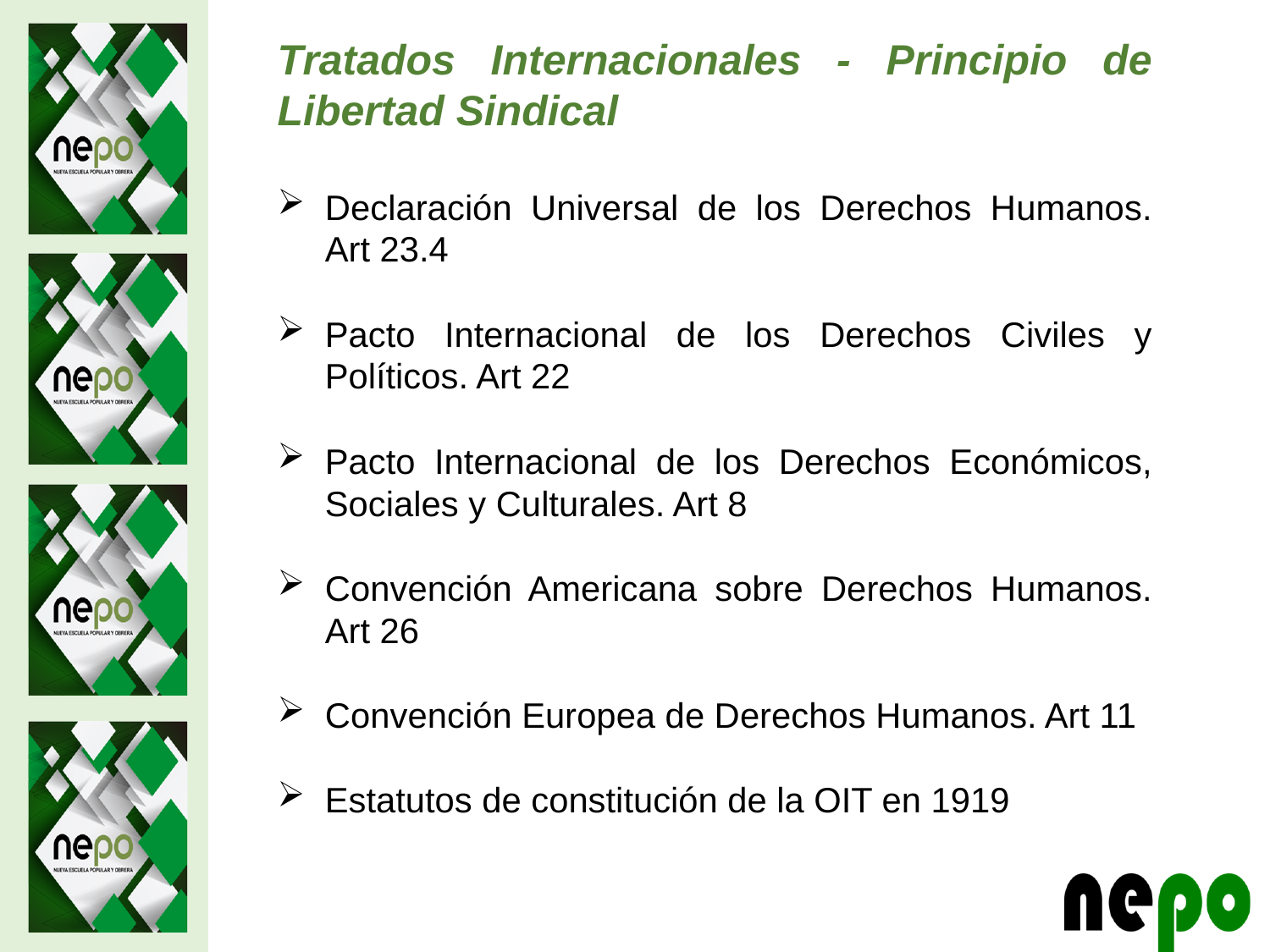

Tratados Internacionales - Principio de Libertad Sindical

Declaración Universal de los Derechos Humanos. Art 23.4

Pacto Internacional de los Derechos Civiles y Políticos. Art 22

Pacto Internacional de los Derechos Económicos, Sociales y Culturales. Art 8

Convención Americana sobre Derechos Humanos. Art 26

Convención Europea de Derechos Humanos. Art 11

Estatutos de constitución de la OIT en 1919